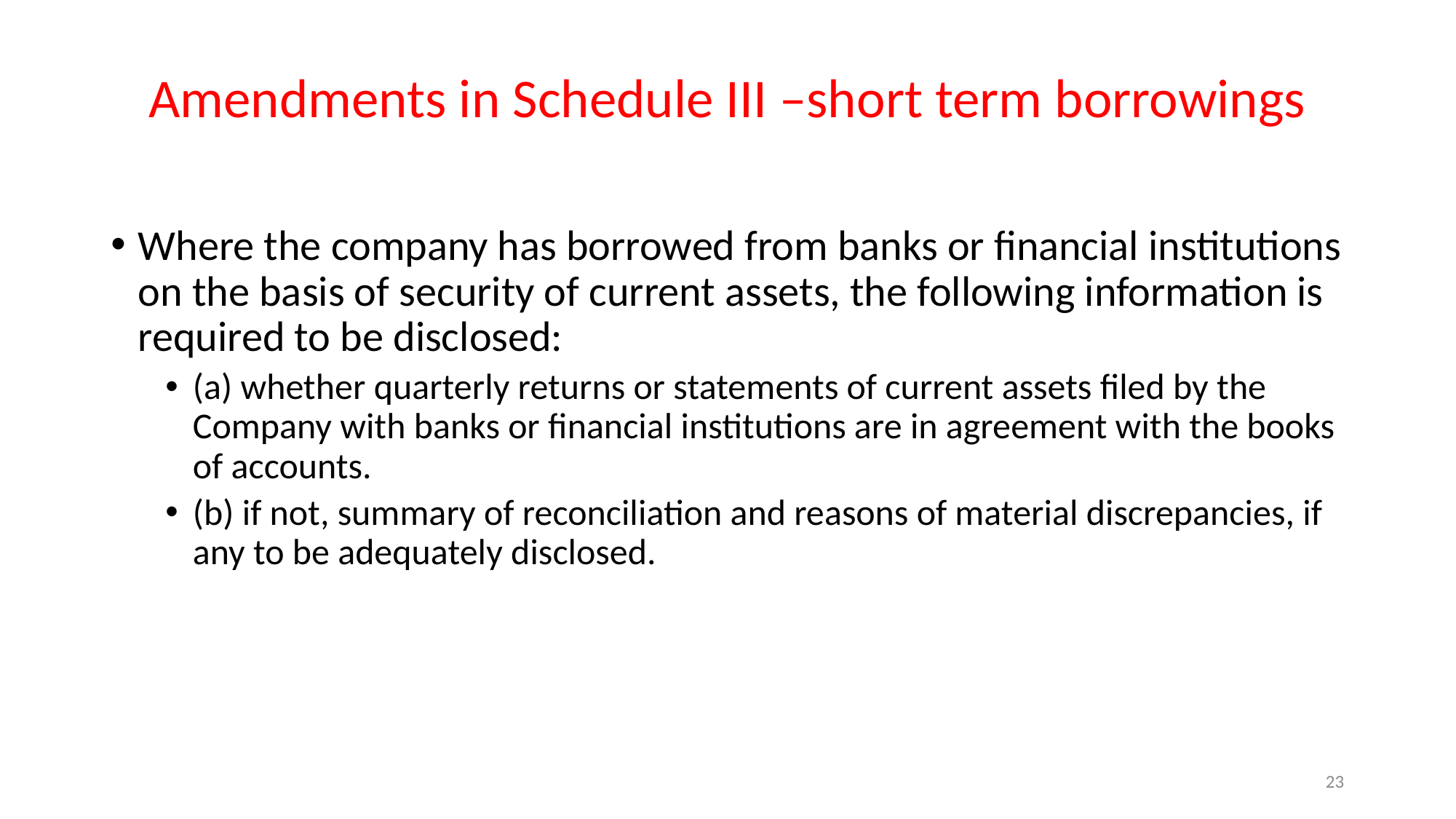

# Amendments in Schedule III –short term borrowings
Where the company has borrowed from banks or financial institutions on the basis of security of current assets, the following information is required to be disclosed:
(a) whether quarterly returns or statements of current assets filed by the Company with banks or financial institutions are in agreement with the books of accounts.
(b) if not, summary of reconciliation and reasons of material discrepancies, if any to be adequately disclosed.

23